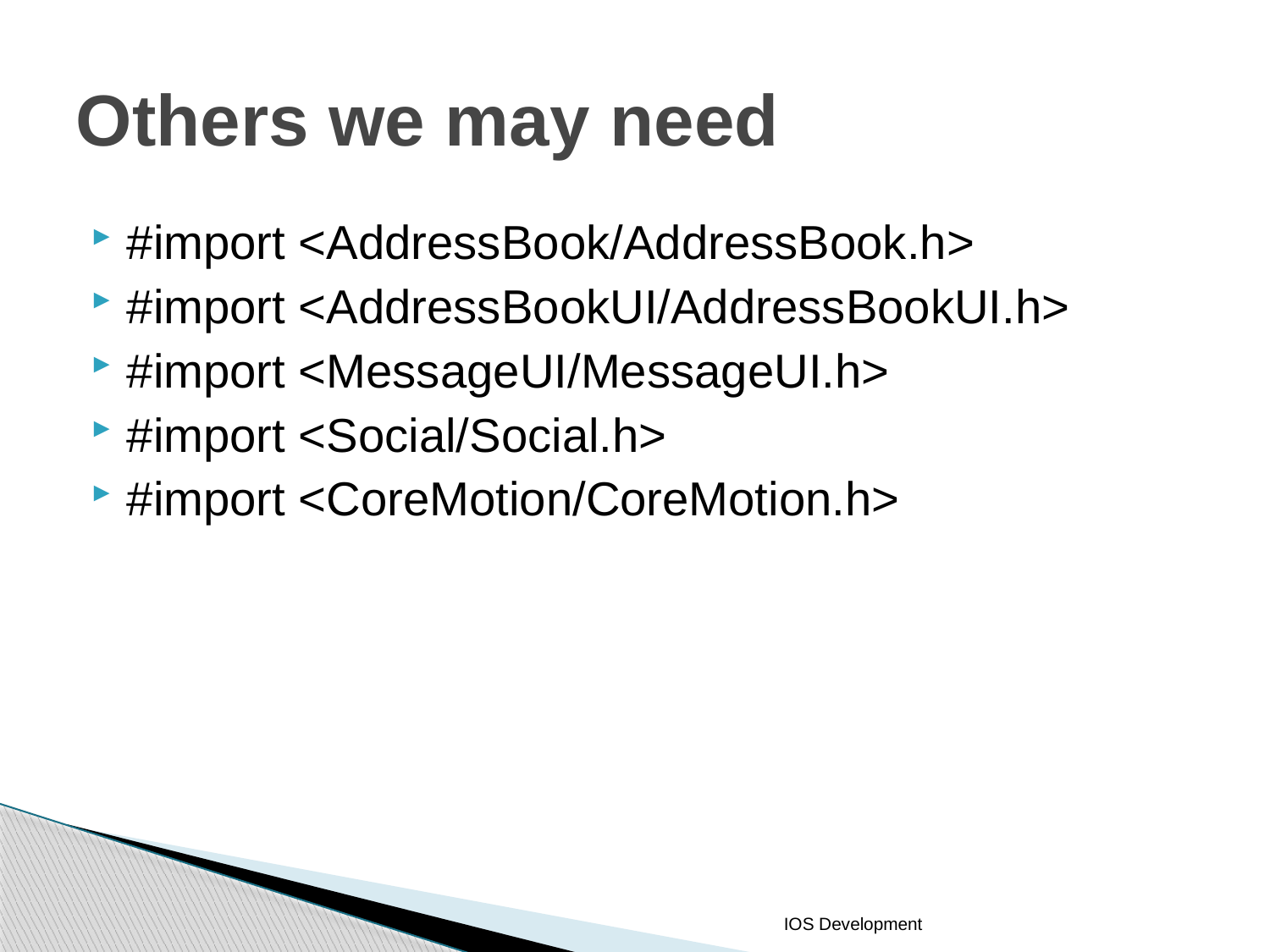

# Others we may need
#import <AddressBook/AddressBook.h>
#import <AddressBookUI/AddressBookUI.h>
#import <MessageUI/MessageUI.h>
#import <Social/Social.h>
#import <CoreMotion/CoreMotion.h>
IOS Development